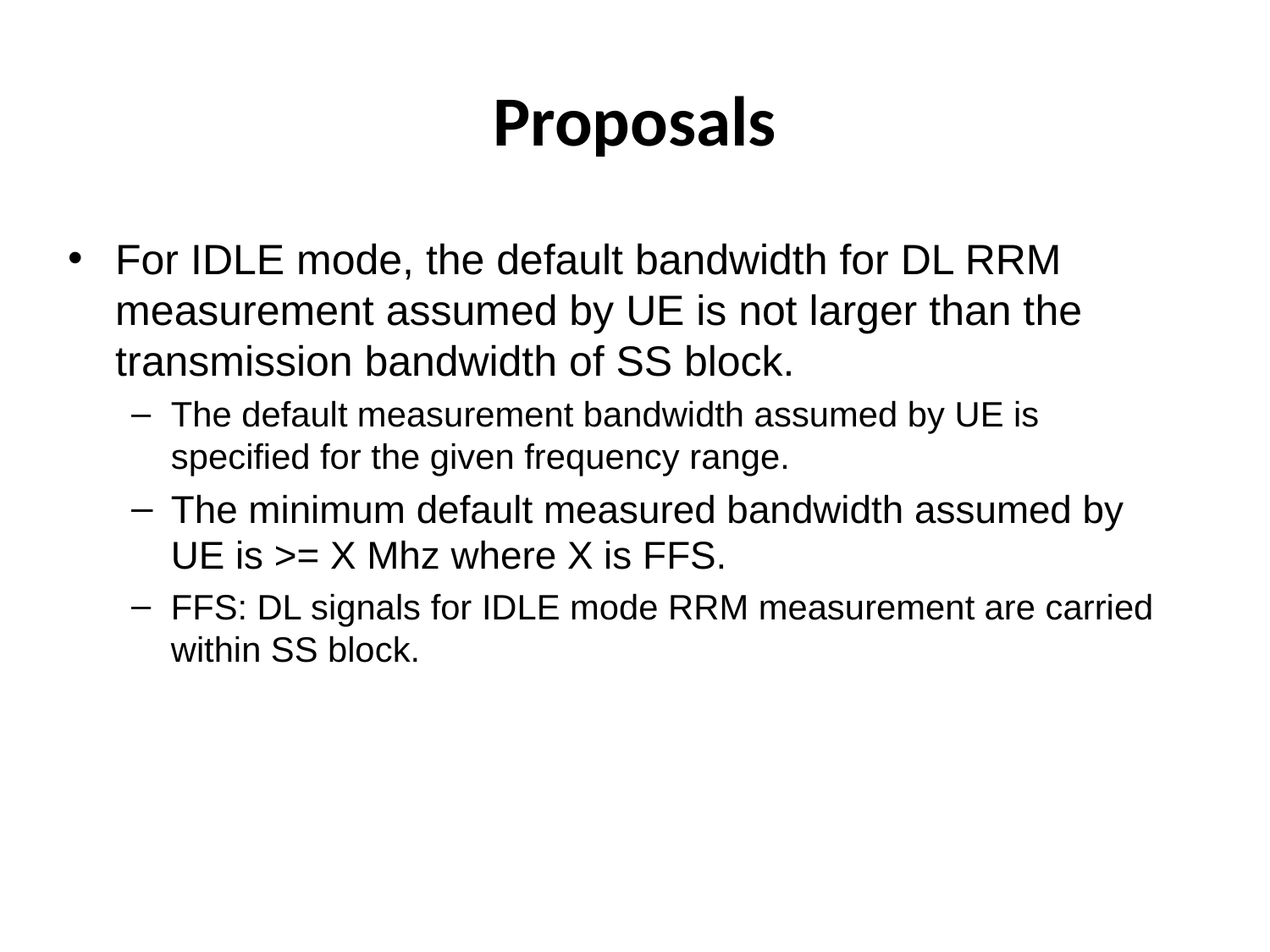

# Proposals
For IDLE mode, the default bandwidth for DL RRM measurement assumed by UE is not larger than the transmission bandwidth of SS block.
The default measurement bandwidth assumed by UE is specified for the given frequency range.
The minimum default measured bandwidth assumed by UE is >= X Mhz where X is FFS.
FFS: DL signals for IDLE mode RRM measurement are carried within SS block.